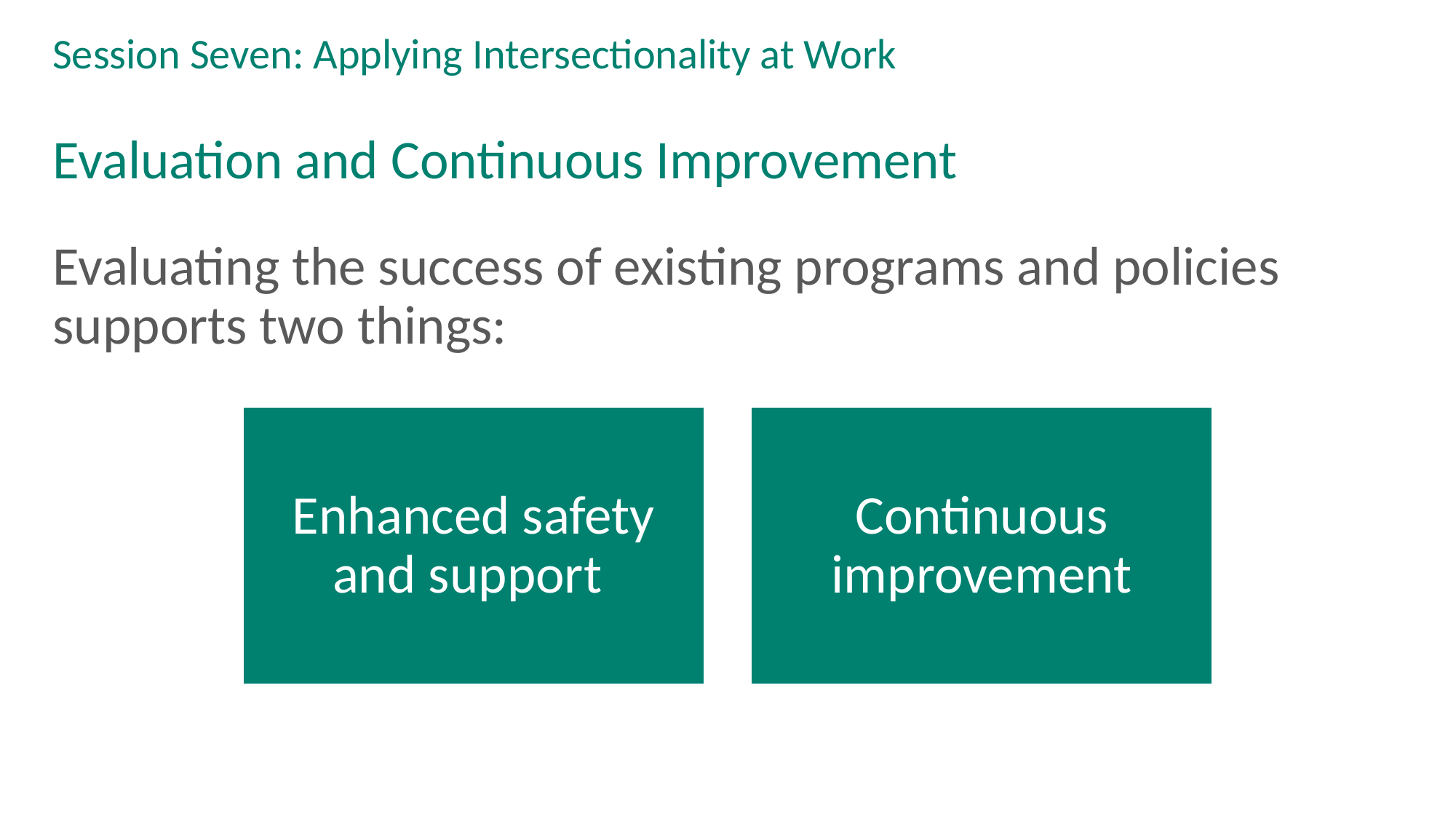

# Session Seven: Applying Intersectionality at Work
Evaluation and Continuous Improvement
Evaluating the success of existing programs and policies supports two things:
Enhanced safety and support
Continuous improvement